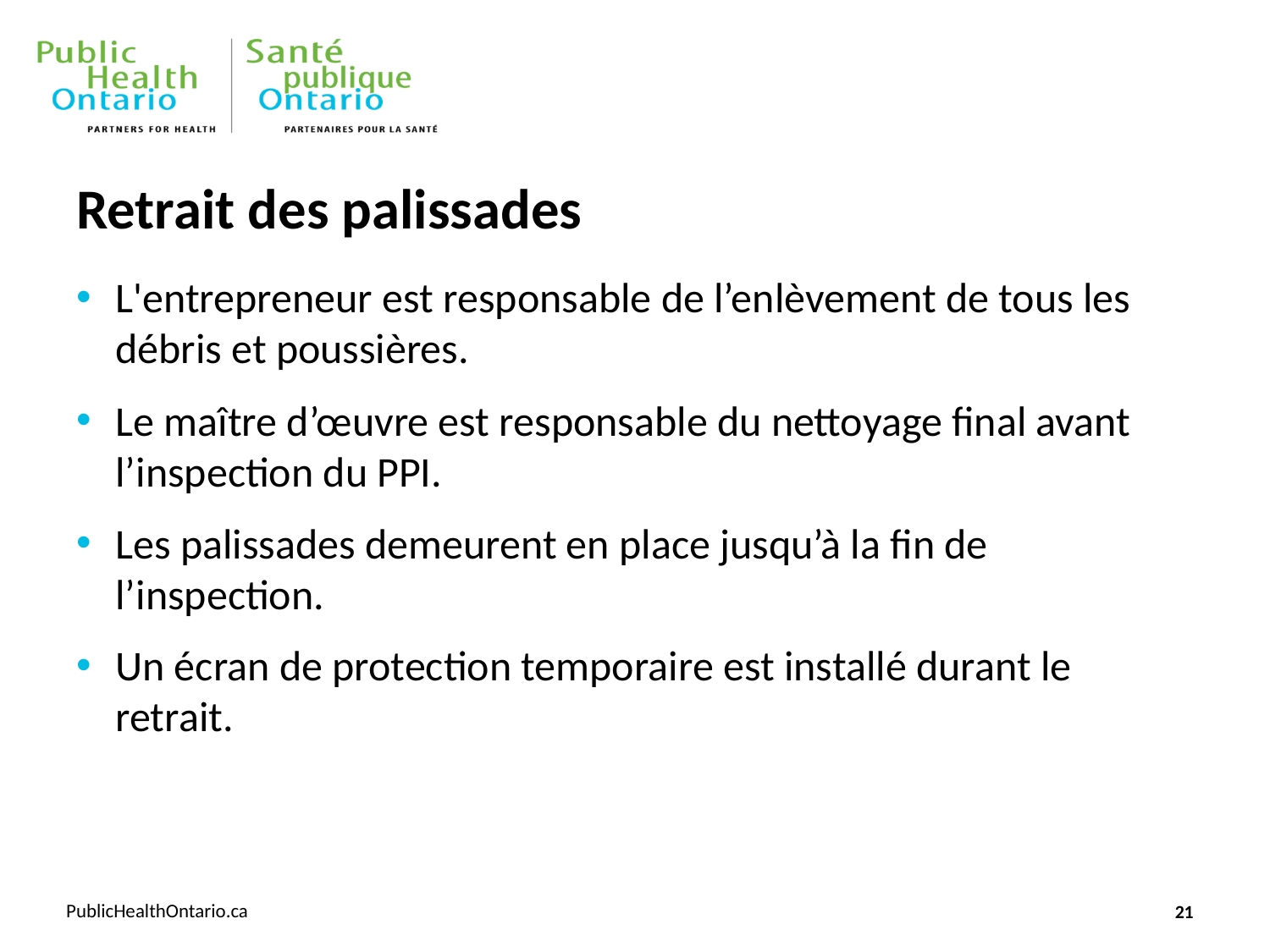

# Retrait des palissades
L'entrepreneur est responsable de l’enlèvement de tous les débris et poussières.
Le maître d’œuvre est responsable du nettoyage final avant l’inspection du PPI.
Les palissades demeurent en place jusqu’à la fin de l’inspection.
Un écran de protection temporaire est installé durant le retrait.

21